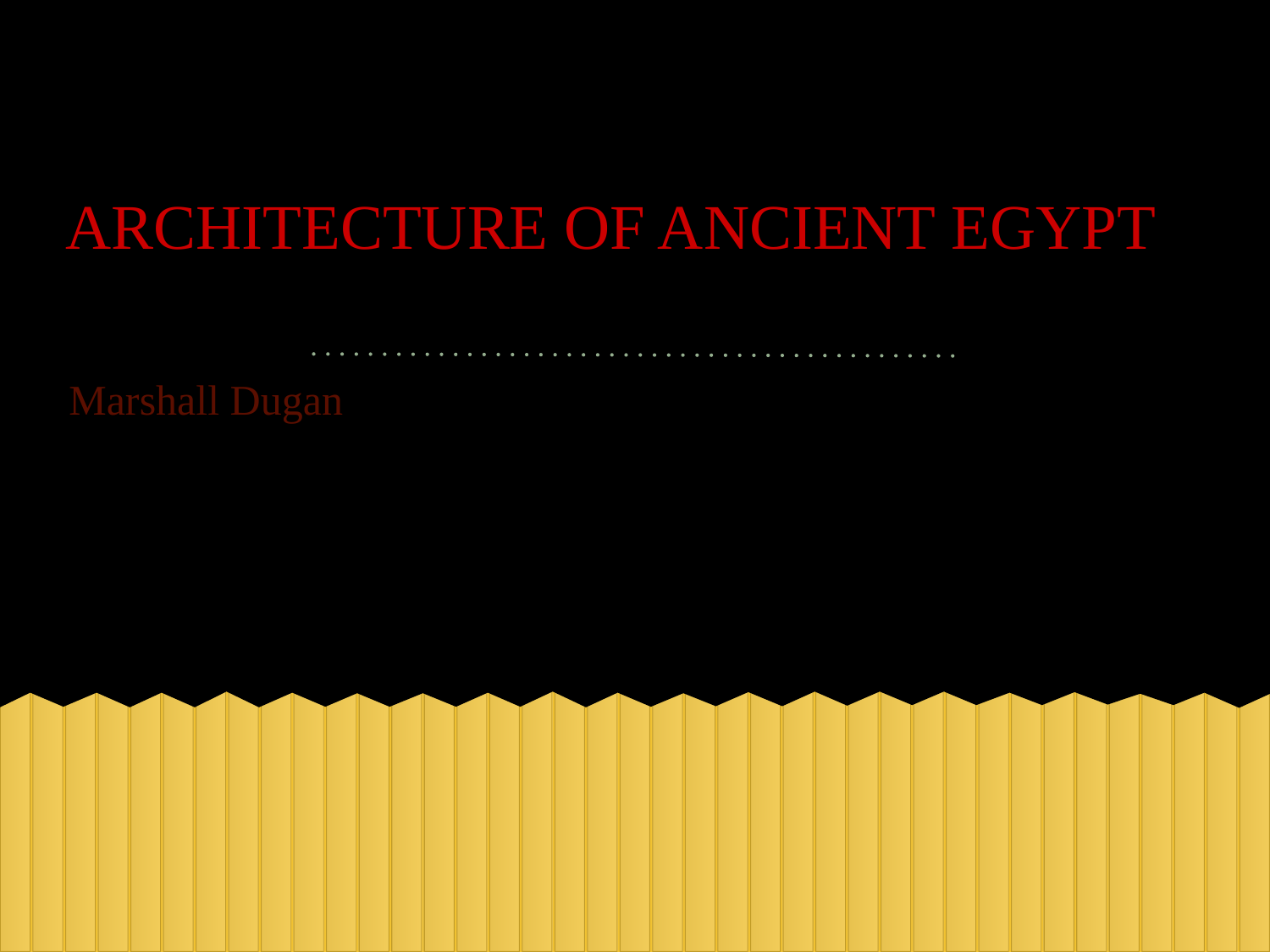

# Architecture of Ancient Egypt
Marshall Dugan